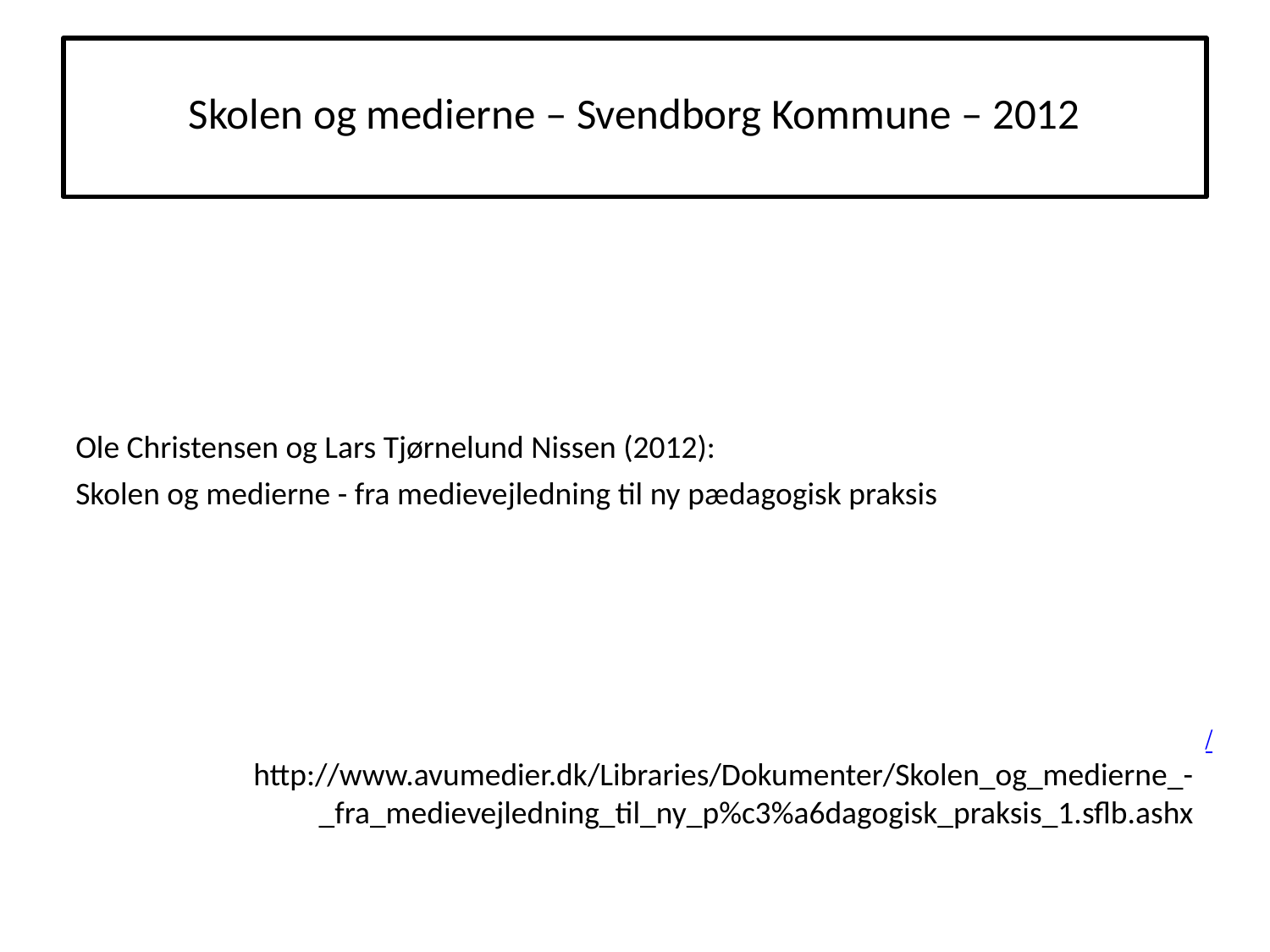

# Skolen og medierne – Svendborg Kommune – 2012

Ole Christensen og Lars Tjørnelund Nissen (2012):
Skolen og medierne - fra medievejledning til ny pædagogisk praksis

http://www.avumedier.dk/Libraries/Dokumenter/Skolen_og_medierne_-_fra_medievejledning_til_ny_p%c3%a6dagogisk_praksis_1.sflb.ashx
/